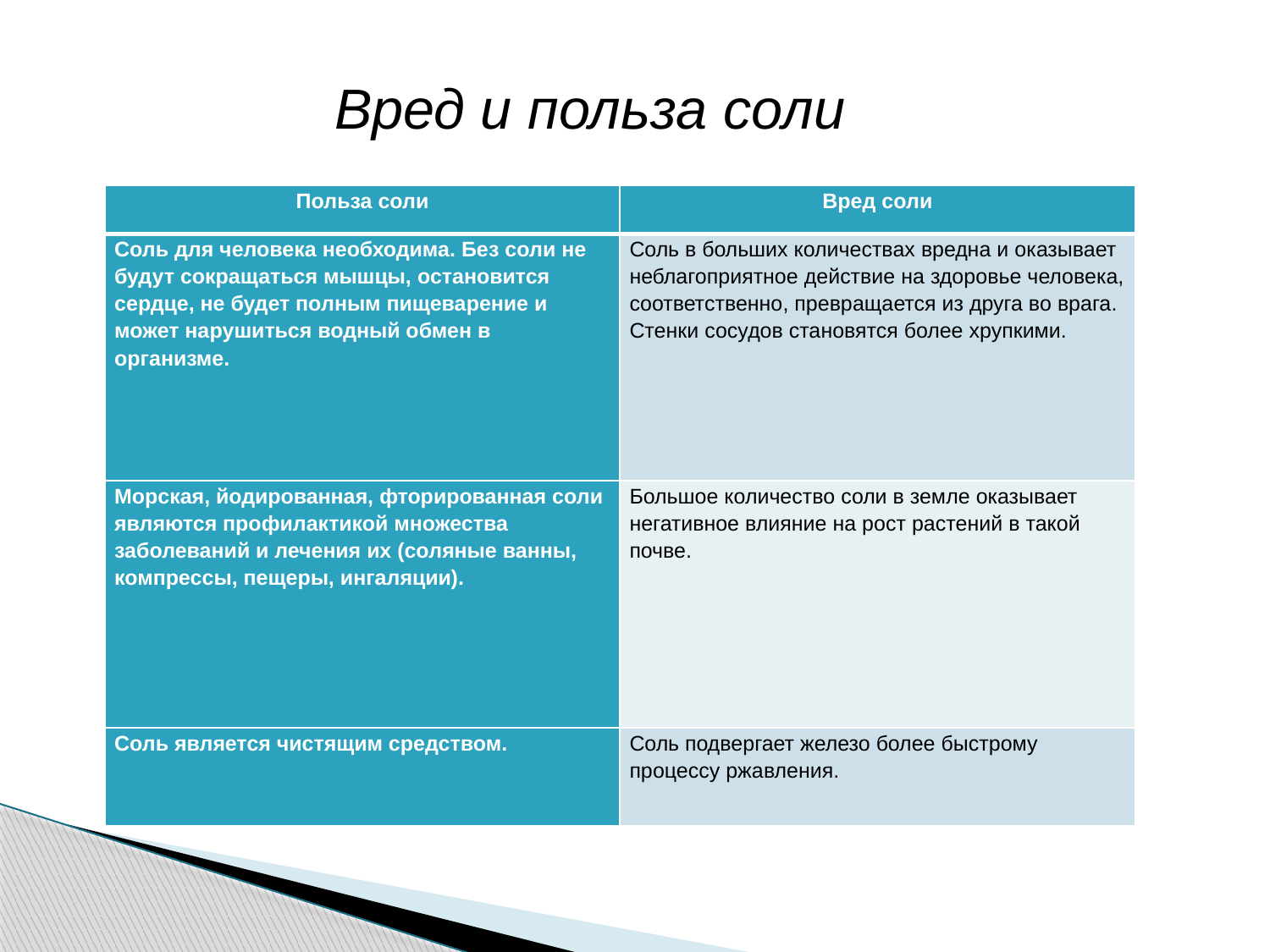

Вред и польза соли

| Польза соли | Вред соли |
| --- | --- |
| Соль для человека необходима. Без соли не будут сокращаться мышцы, остановится сердце, не будет полным пищеварение и может нарушиться водный обмен в организме. | Соль в больших количествах вредна и оказывает неблагоприятное действие на здоровье человека, соответственно, превращается из друга во врага. Стенки сосудов становятся более хрупкими. |
| Морская, йодированная, фторированная соли являются профилактикой множества заболеваний и лечения их (соляные ванны, компрессы, пещеры, ингаляции). | Большое количество соли в земле оказывает негативное влияние на рост растений в такой почве. |
| Соль является чистящим средством. | Соль подвергает железо более быстрому процессу ржавления. |